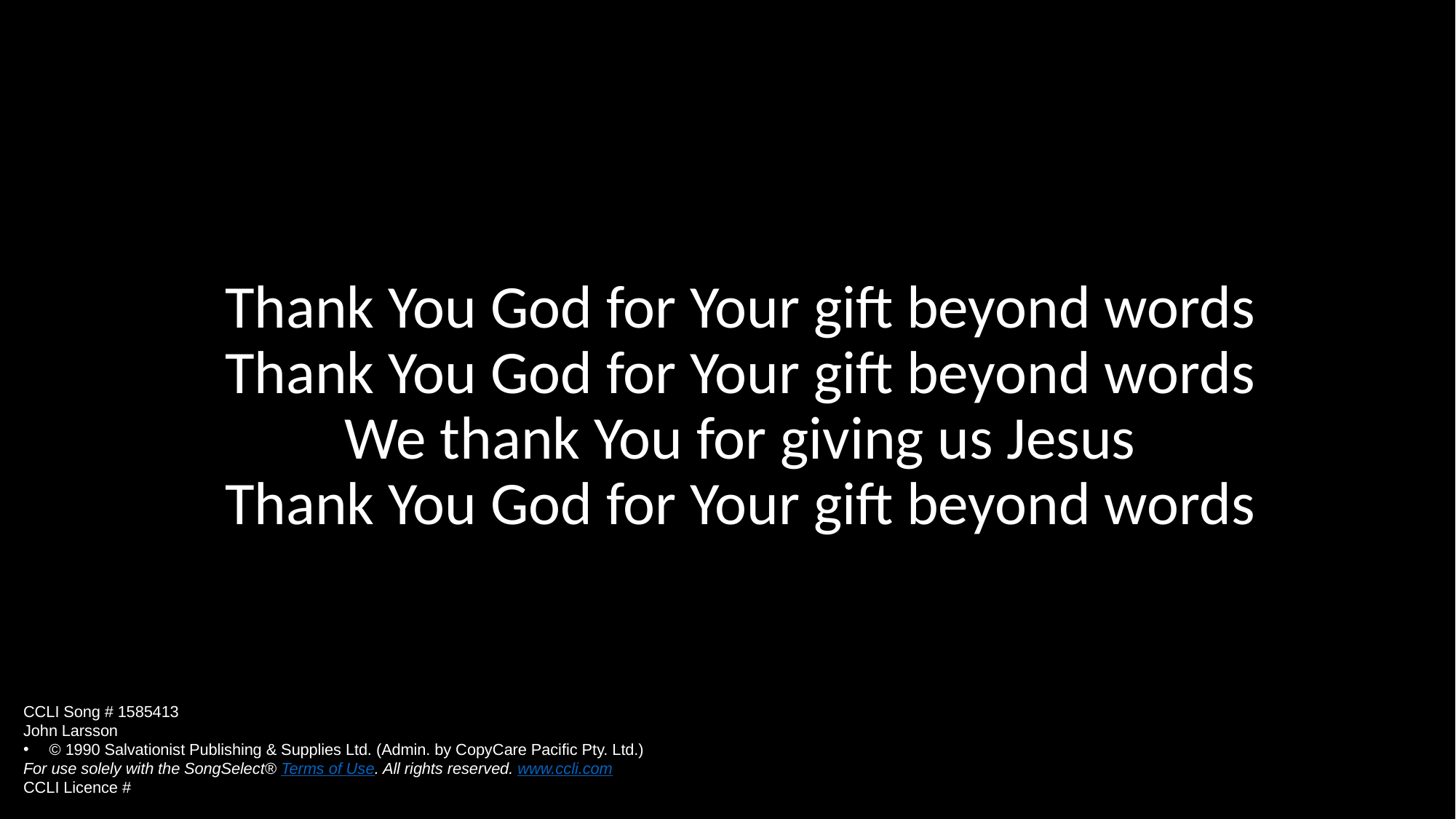

Thank You God for Your gift beyond words
Thank You God for Your gift beyond words
We thank You for giving us Jesus
Thank You God for Your gift beyond words

CCLI Song # 1585413
John Larsson
© 1990 Salvationist Publishing & Supplies Ltd. (Admin. by CopyCare Pacific Pty. Ltd.)
For use solely with the SongSelect® Terms of Use. All rights reserved. www.ccli.com
CCLI Licence #